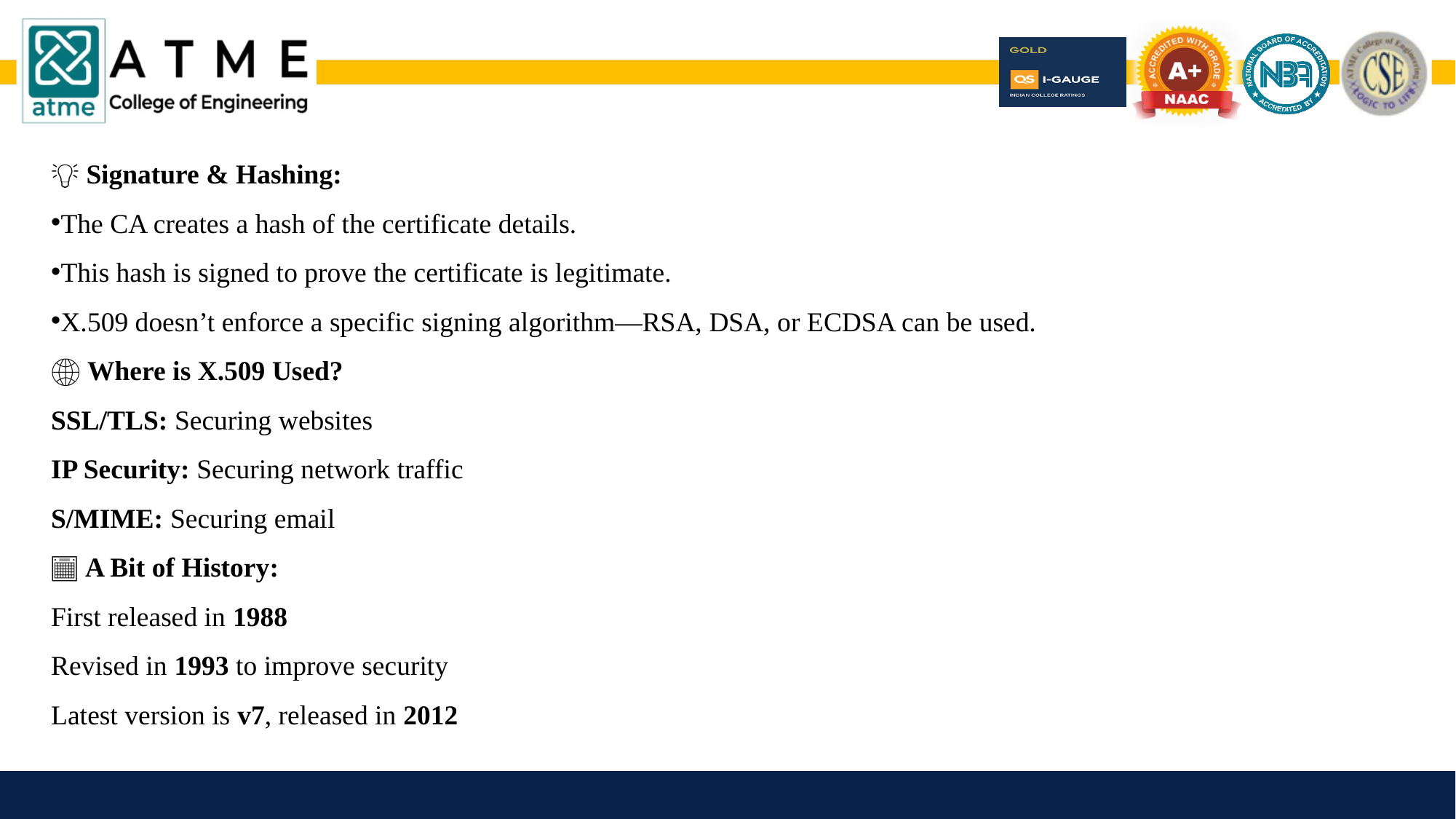

💡 Signature & Hashing:
The CA creates a hash of the certificate details.
This hash is signed to prove the certificate is legitimate.
X.509 doesn’t enforce a specific signing algorithm—RSA, DSA, or ECDSA can be used.
🌐 Where is X.509 Used?
SSL/TLS: Securing websites
IP Security: Securing network traffic
S/MIME: Securing email
📅 A Bit of History:
First released in 1988
Revised in 1993 to improve security
Latest version is v7, released in 2012